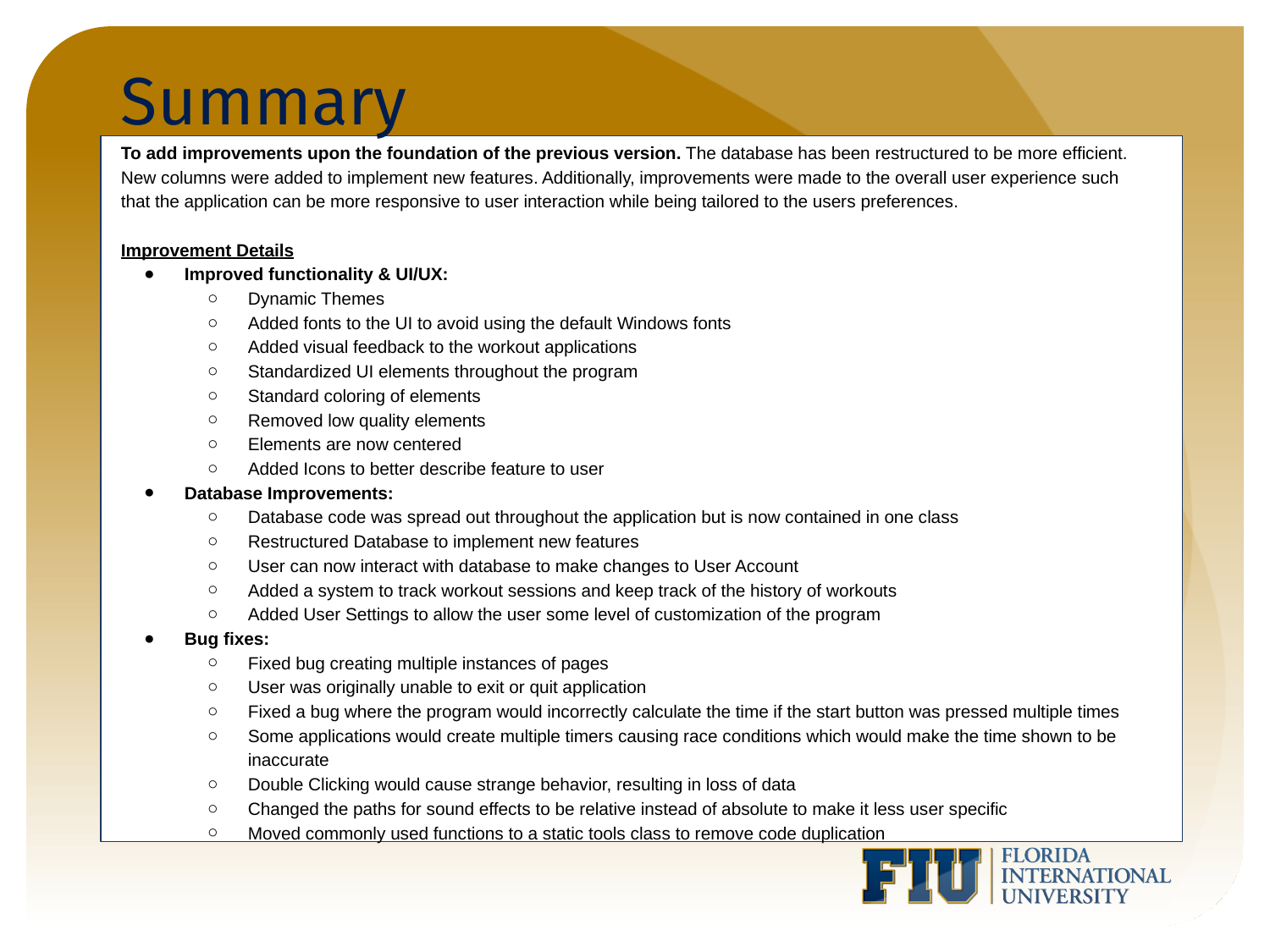

# Summary
To add improvements upon the foundation of the previous version. The database has been restructured to be more efficient. New columns were added to implement new features. Additionally, improvements were made to the overall user experience such that the application can be more responsive to user interaction while being tailored to the users preferences.

Improvement Details
Improved functionality & UI/UX:
Dynamic Themes
Added fonts to the UI to avoid using the default Windows fonts
Added visual feedback to the workout applications
Standardized UI elements throughout the program
Standard coloring of elements
Removed low quality elements
Elements are now centered
Added Icons to better describe feature to user
Database Improvements:
Database code was spread out throughout the application but is now contained in one class
Restructured Database to implement new features
User can now interact with database to make changes to User Account
Added a system to track workout sessions and keep track of the history of workouts
Added User Settings to allow the user some level of customization of the program
Bug fixes:
Fixed bug creating multiple instances of pages
User was originally unable to exit or quit application
Fixed a bug where the program would incorrectly calculate the time if the start button was pressed multiple times
Some applications would create multiple timers causing race conditions which would make the time shown to be inaccurate
Double Clicking would cause strange behavior, resulting in loss of data
Changed the paths for sound effects to be relative instead of absolute to make it less user specific
Moved commonly used functions to a static tools class to remove code duplication